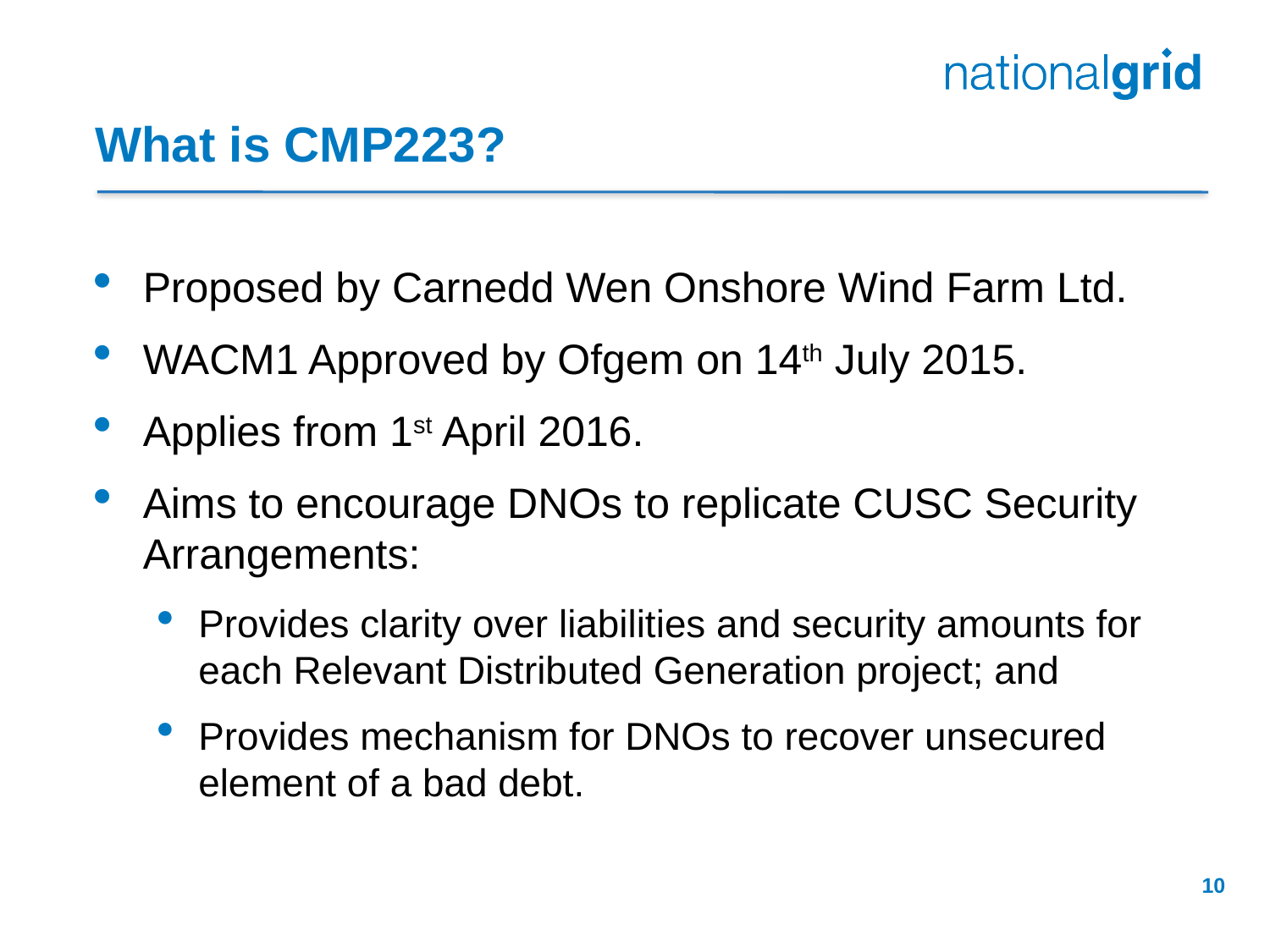

# What is CMP223?

Proposed by Carnedd Wen Onshore Wind Farm Ltd.
WACM1 Approved by Ofgem on 14th July 2015.
Applies from 1st April 2016.
Aims to encourage DNOs to replicate CUSC Security Arrangements:
Provides clarity over liabilities and security amounts for each Relevant Distributed Generation project; and
Provides mechanism for DNOs to recover unsecured element of a bad debt.

10